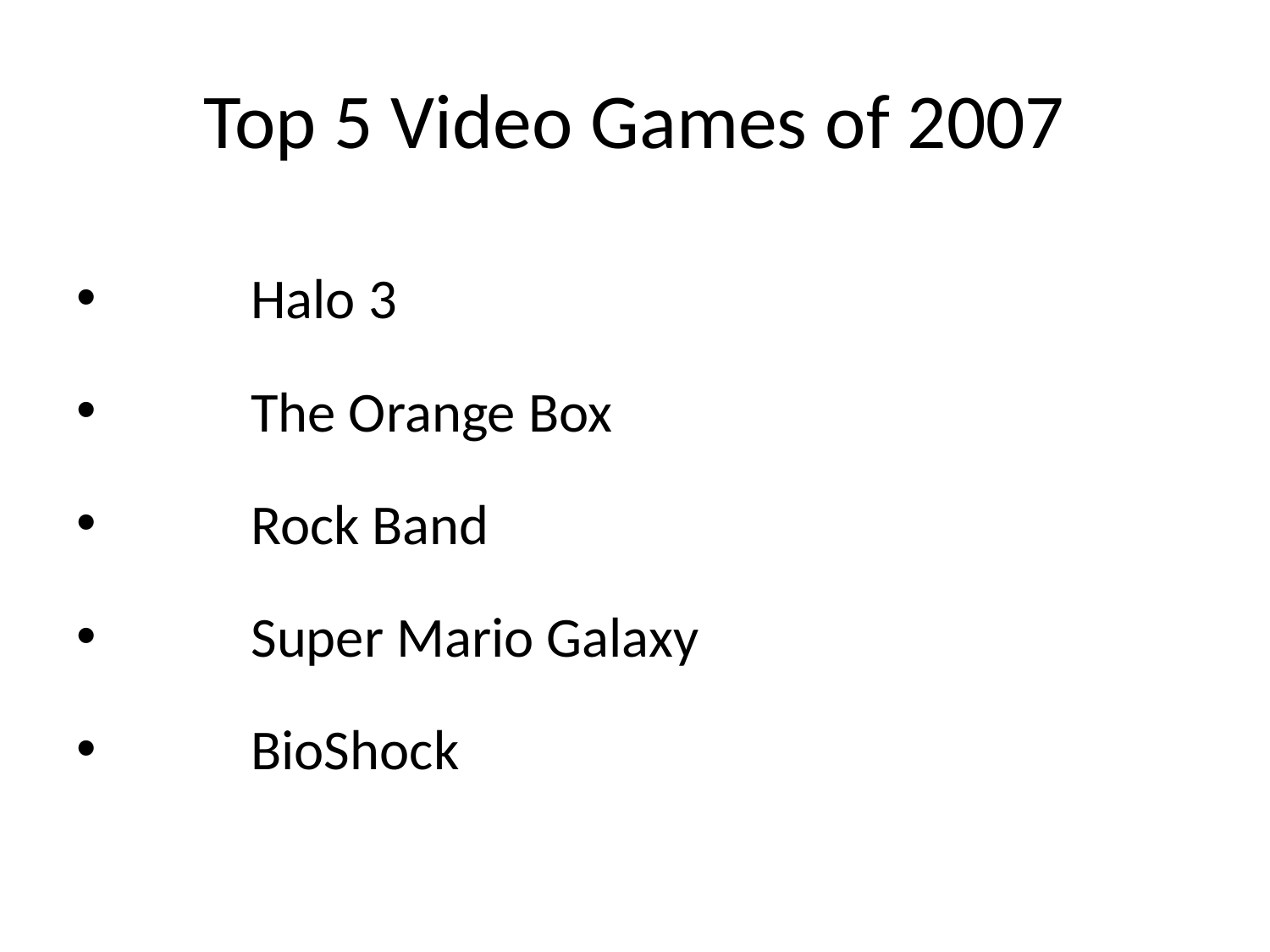

# Top 5 Video Games of 2007
	Halo 3
	The Orange Box
	Rock Band
	Super Mario Galaxy
	BioShock